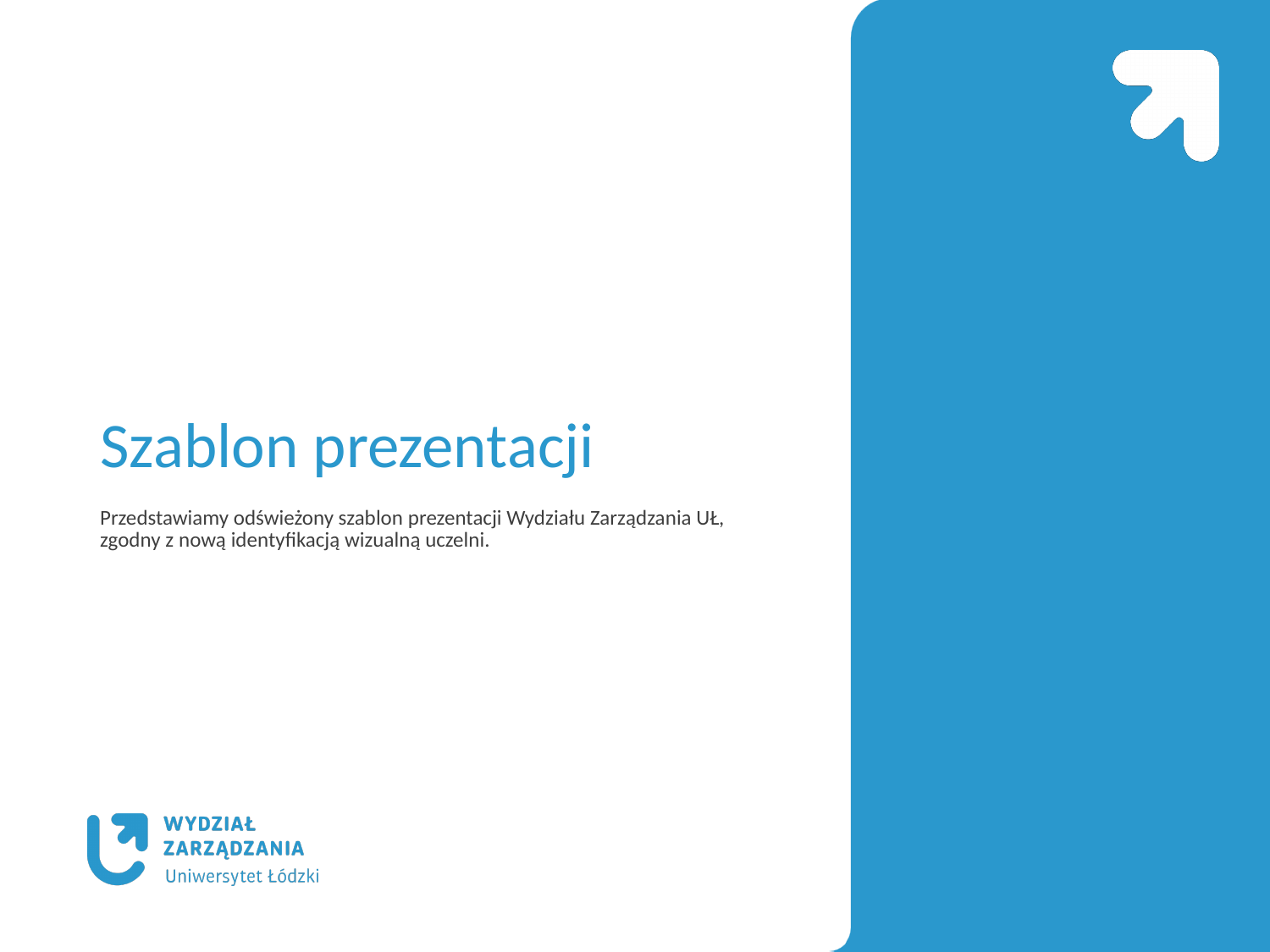

# Szablon prezentacji

Przedstawiamy odświeżony szablon prezentacji Wydziału Zarządzania UŁ,
zgodny z nową identyfikacją wizualną uczelni.